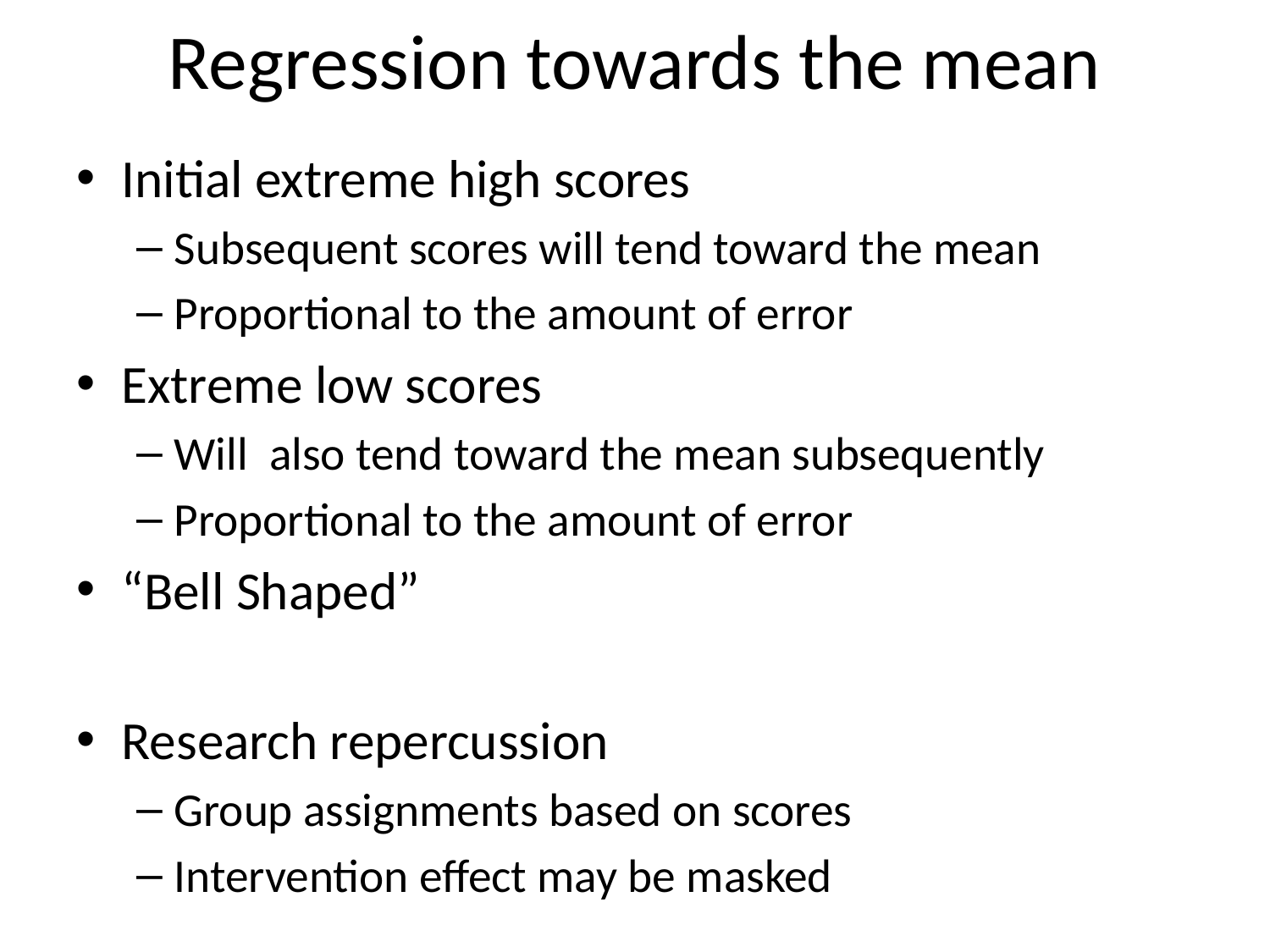

# Regression towards the mean
Initial extreme high scores
Subsequent scores will tend toward the mean
Proportional to the amount of error
Extreme low scores
Will  also tend toward the mean subsequently
Proportional to the amount of error
“Bell Shaped”

Research repercussion
Group assignments based on scores
Intervention effect may be masked